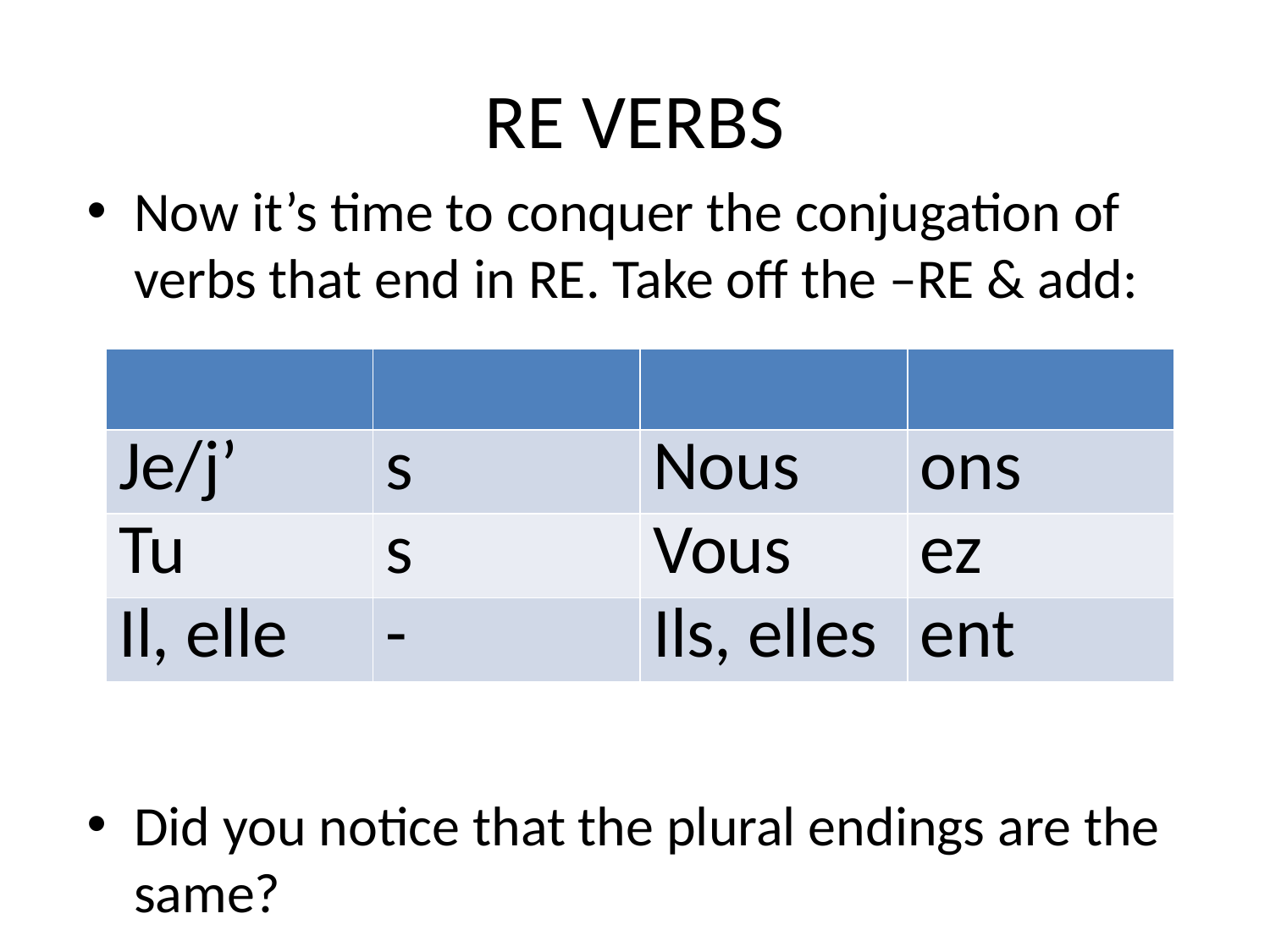

# RE VERBS
Now it’s time to conquer the conjugation of verbs that end in RE. Take off the –RE & add:

Did you notice that the plural endings are the same?
|  |  |  |  |
| --- | --- | --- | --- |
| Je/j’ | s | Nous | ons |
| Tu | s | Vous | ez |
| Il, elle | - | Ils, elles | ent |